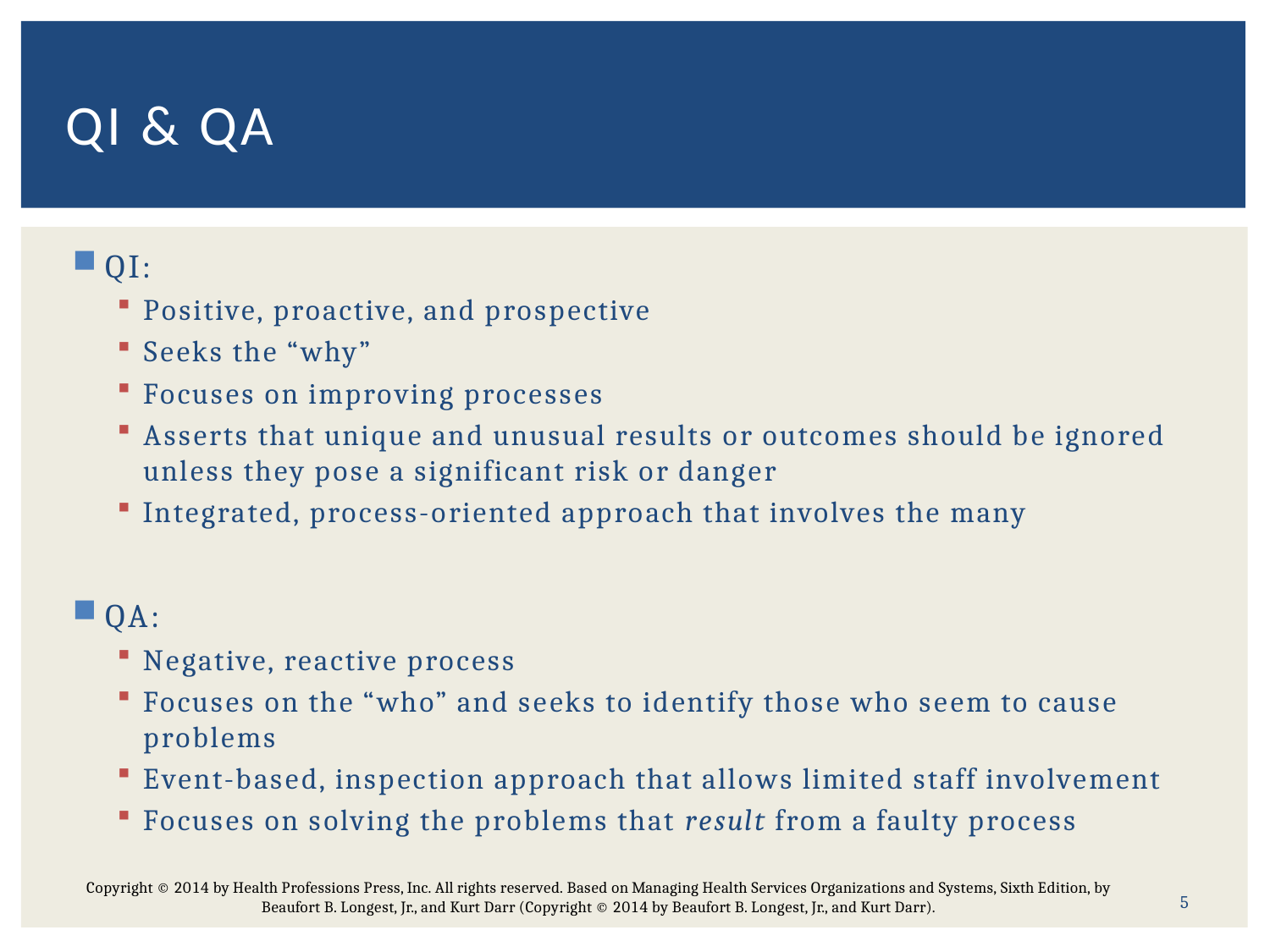

# QI & QA
QI:
Positive, proactive, and prospective
Seeks the “why”
Focuses on improving processes
Asserts that unique and unusual results or outcomes should be ignored unless they pose a significant risk or danger
Integrated, process-oriented approach that involves the many

QA:
Negative, reactive process
Focuses on the “who” and seeks to identify those who seem to cause problems
Event-based, inspection approach that allows limited staff involvement
Focuses on solving the problems that result from a faulty process
5